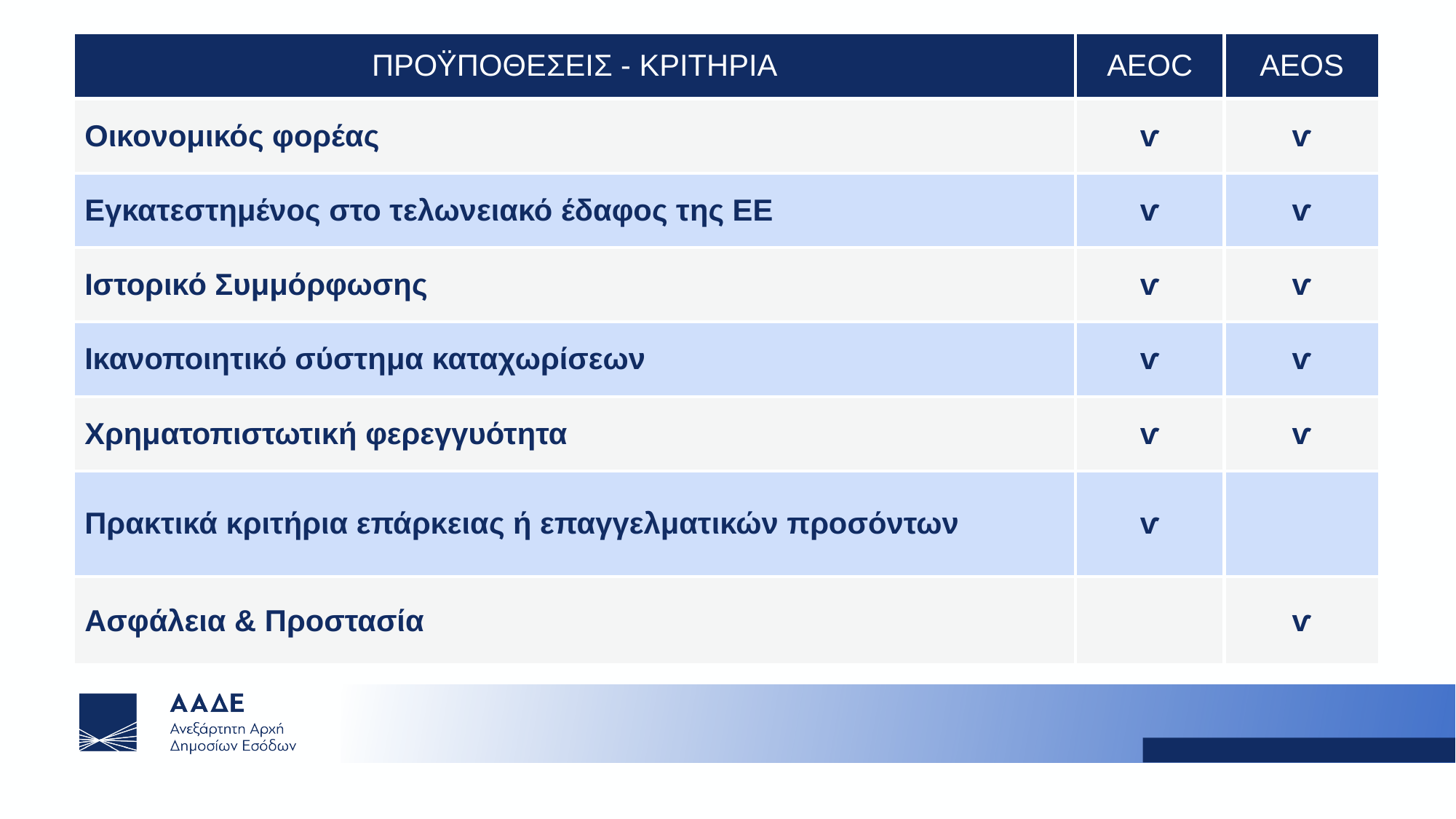

| ΠΡΟΫΠΟΘΕΣΕΙΣ - ΚΡΙΤΗΡΙΑ | AEOC | AEOS |
| --- | --- | --- |
| Οικονομικός φορέας | ѵ | ѵ |
| Εγκατεστημένος στο τελωνειακό έδαφος της ΕΕ | ѵ | ѵ |
| Ιστορικό Συμμόρφωσης | ѵ | ѵ |
| Ικανοποιητικό σύστημα καταχωρίσεων | ѵ | ѵ |
| Χρηματοπιστωτική φερεγγυότητα | ѵ | ѵ |
| Πρακτικά κριτήρια επάρκειας ή επαγγελματικών προσόντων | ѵ |  |
| Ασφάλεια & Προστασία |  | ѵ |